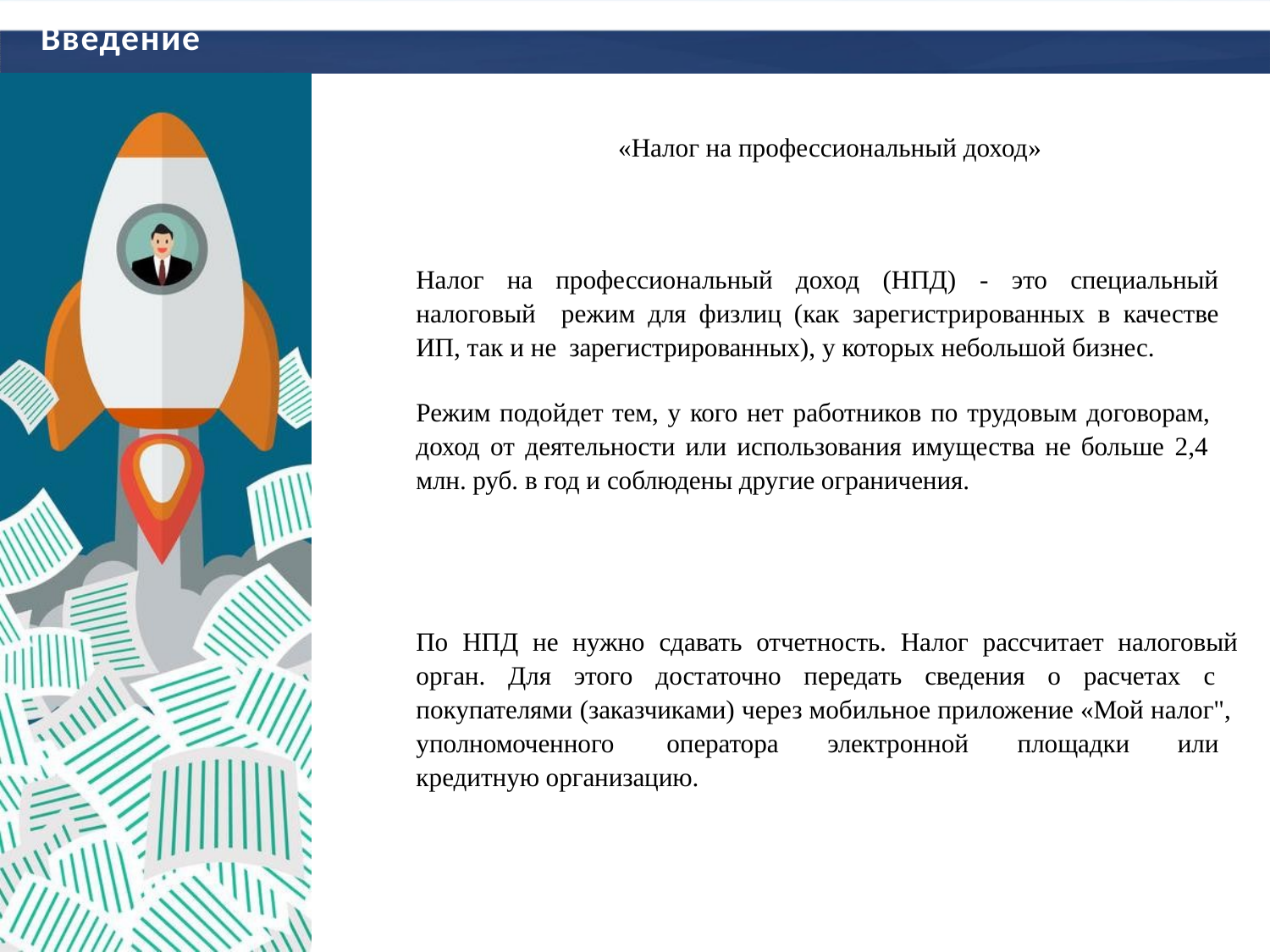

# Введение

«Налог на профессиональный доход»

Налог на профессиональный доход (НПД) - это специальный налоговый  режим для физлиц (как зарегистрированных в качестве ИП, так и не  зарегистрированных), у которых небольшой бизнес.

Режим подойдет тем, у кого нет работников по трудовым договорам,  доход от деятельности или использования имущества не больше 2,4  млн. руб. в год и соблюдены другие ограничения.
По НПД не нужно сдавать отчетность. Налог рассчитает налоговый орган. Для этого достаточно передать сведения о расчетах с  покупателями (заказчиками) через мобильное приложение «Мой налог",  уполномоченного	оператора	электронной	площадки	или  кредитную организацию.